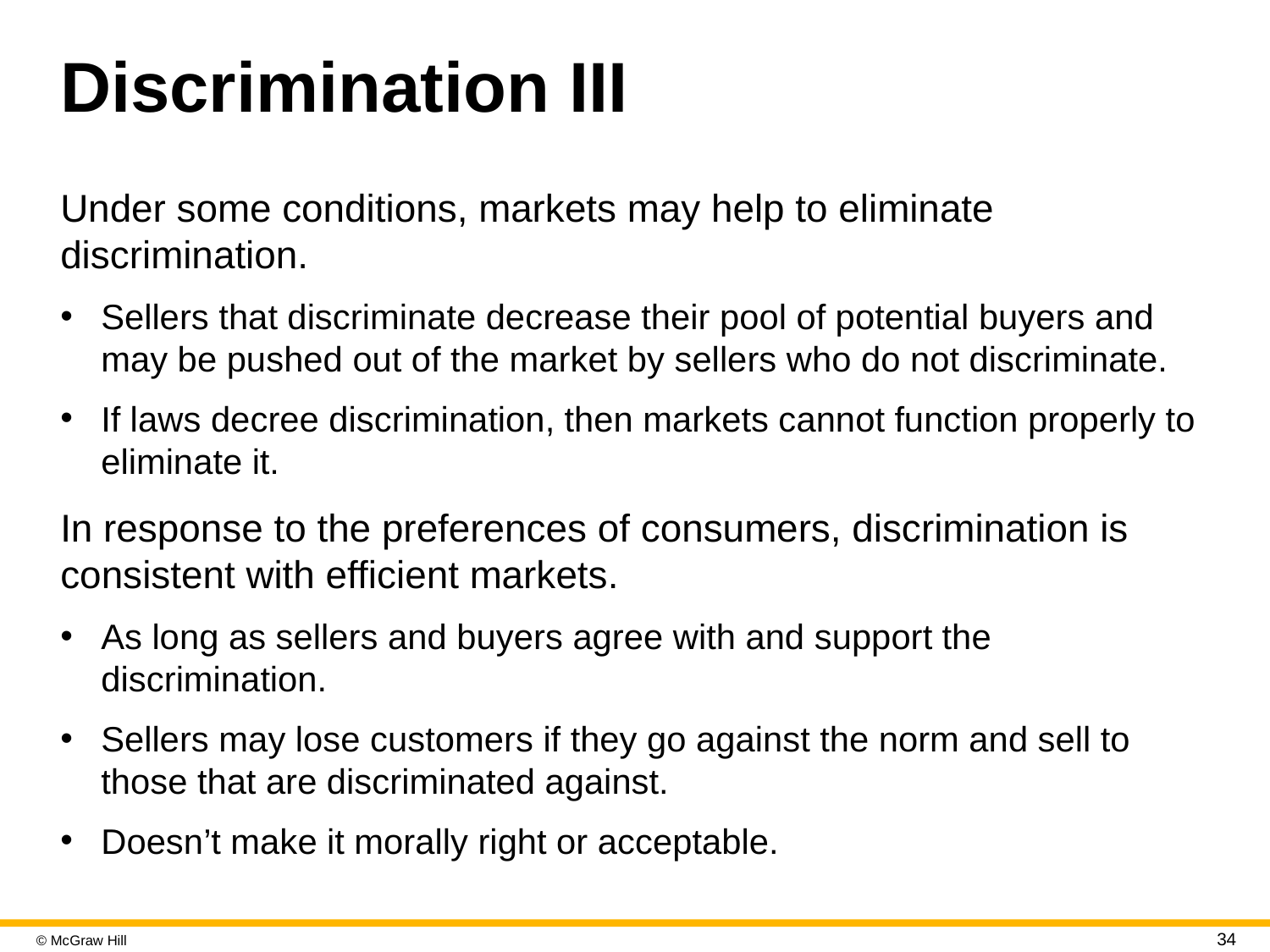

# Discrimination III
Under some conditions, markets may help to eliminate discrimination.
Sellers that discriminate decrease their pool of potential buyers and may be pushed out of the market by sellers who do not discriminate.
If laws decree discrimination, then markets cannot function properly to eliminate it.
In response to the preferences of consumers, discrimination is consistent with efficient markets.
As long as sellers and buyers agree with and support the discrimination.
Sellers may lose customers if they go against the norm and sell to those that are discriminated against.
Doesn’t make it morally right or acceptable.